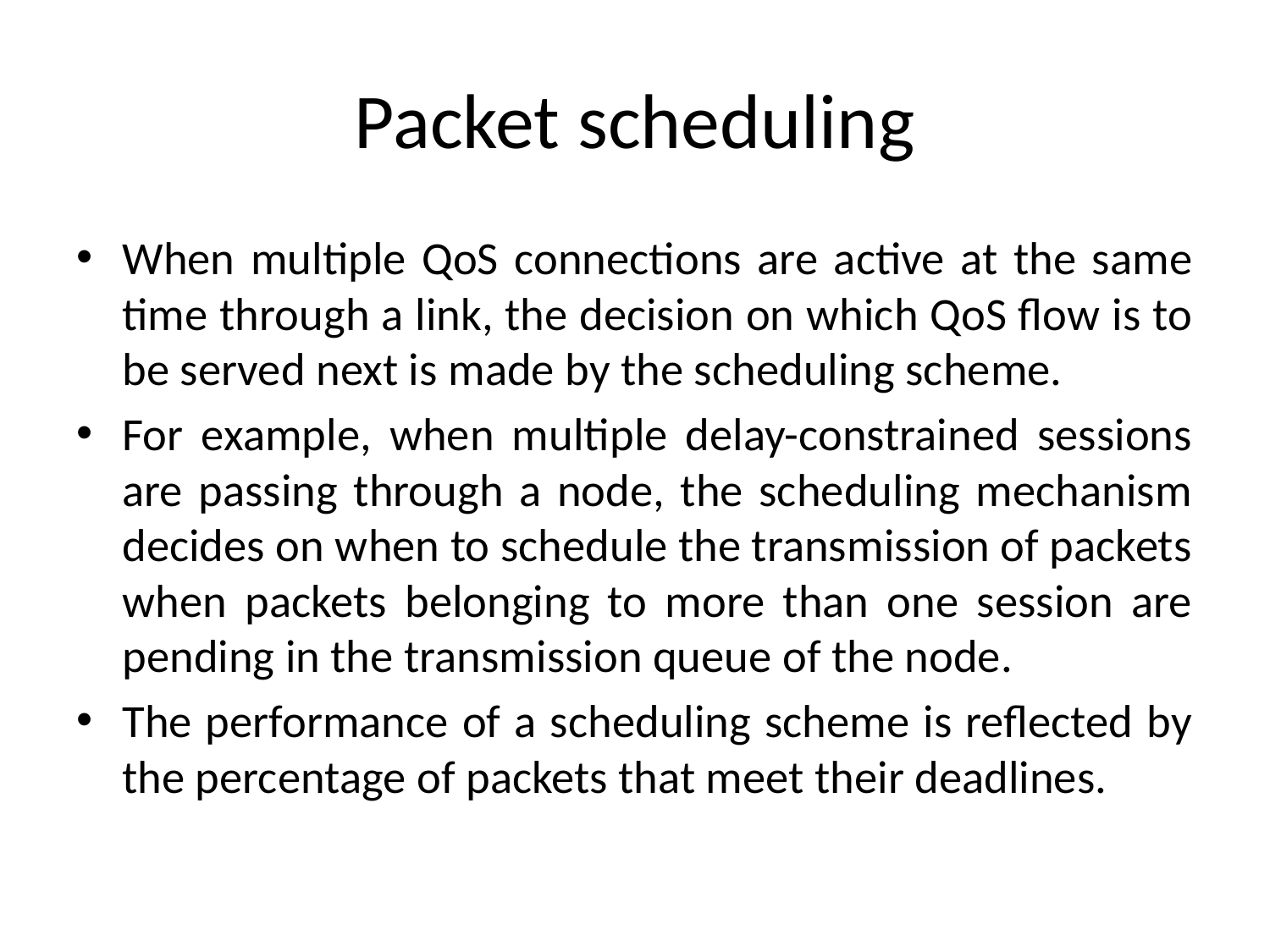

# Packet scheduling
When multiple QoS connections are active at the same time through a link, the decision on which QoS flow is to be served next is made by the scheduling scheme.
For example, when multiple delay-constrained sessions are passing through a node, the scheduling mechanism decides on when to schedule the transmission of packets when packets belonging to more than one session are pending in the transmission queue of the node.
The performance of a scheduling scheme is reflected by the percentage of packets that meet their deadlines.